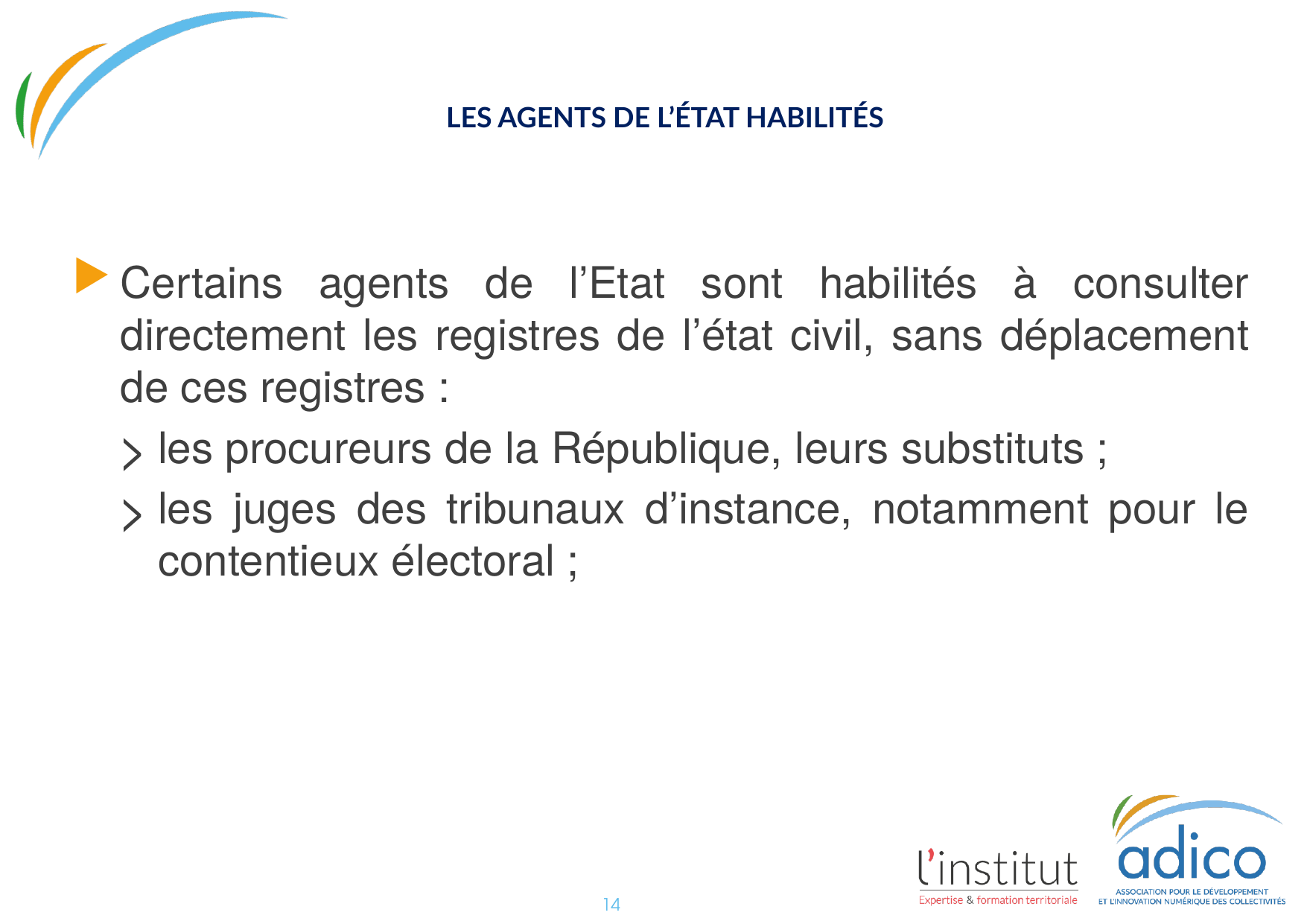

#
LES AGENTS DE L’ÉTAT HABILITÉS

Certains agents de l’Etat sont habilités à consulter directement les registres de l’état civil, sans déplacement de ces registres :
les procureurs de la République, leurs substituts ;
les juges des tribunaux d’instance, notamment pour le contentieux électoral ;